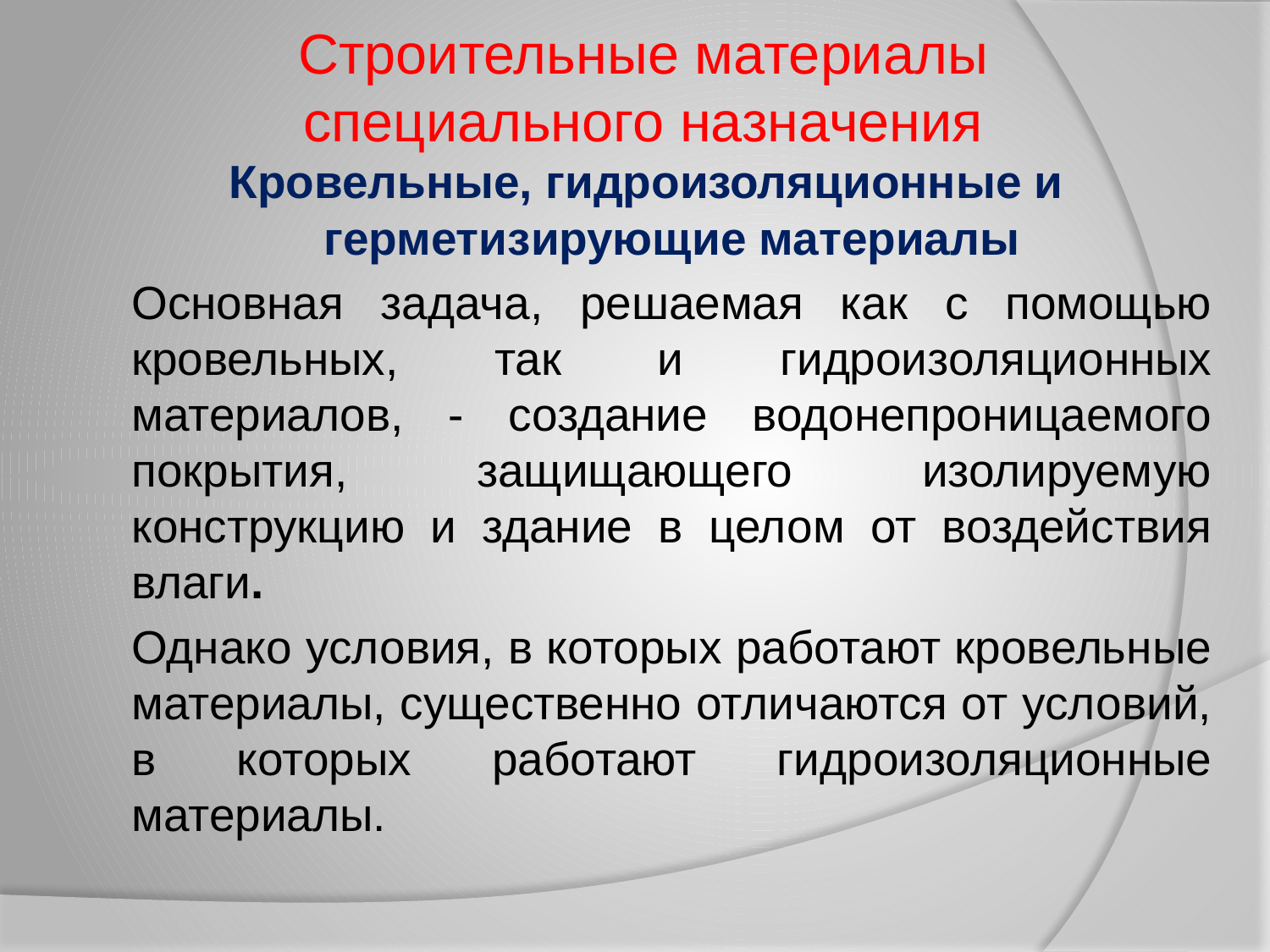

# Строительные материалы специального назначения
Кровельные, гидроизоляционные и герметизирующие материалы
		Основная задача, решаемая как с помощью кровельных, так и гидроизоляционных материалов, - создание водонепроницаемого покрытия, защищающего изолируемую конструкцию и здание в целом от воздействия влаги.
		Однако условия, в которых работают кровельные материалы, существенно отличаются от условий, в которых работают гидроизоляционные материалы.